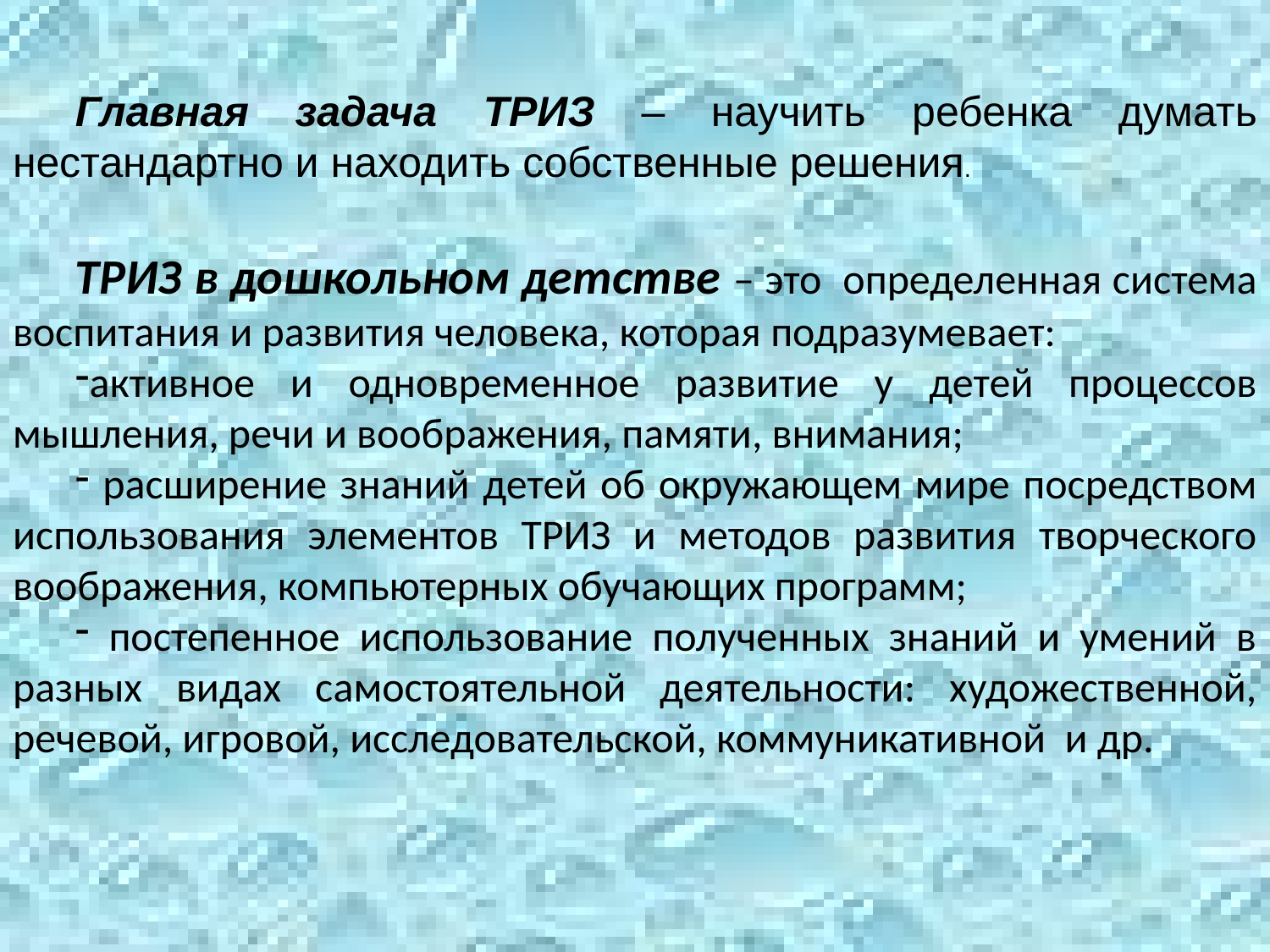

Главная задача ТРИЗ – научить ребенка думать нестандартно и находить собственные решения.

ТРИЗ в дошкольном детстве – это  определенная система воспитания и развития человека, которая подразумевает:
активное и одновременное развитие у детей процессов мышления, речи и воображения, памяти, внимания;
 расширение знаний детей об окружающем мире посредством использования элементов ТРИЗ и методов развития творческого воображения, компьютерных обучающих программ;
 постепенное использование полученных знаний и умений в разных видах самостоятельной деятельности: художественной, речевой, игровой, исследовательской, коммуникативной  и др.